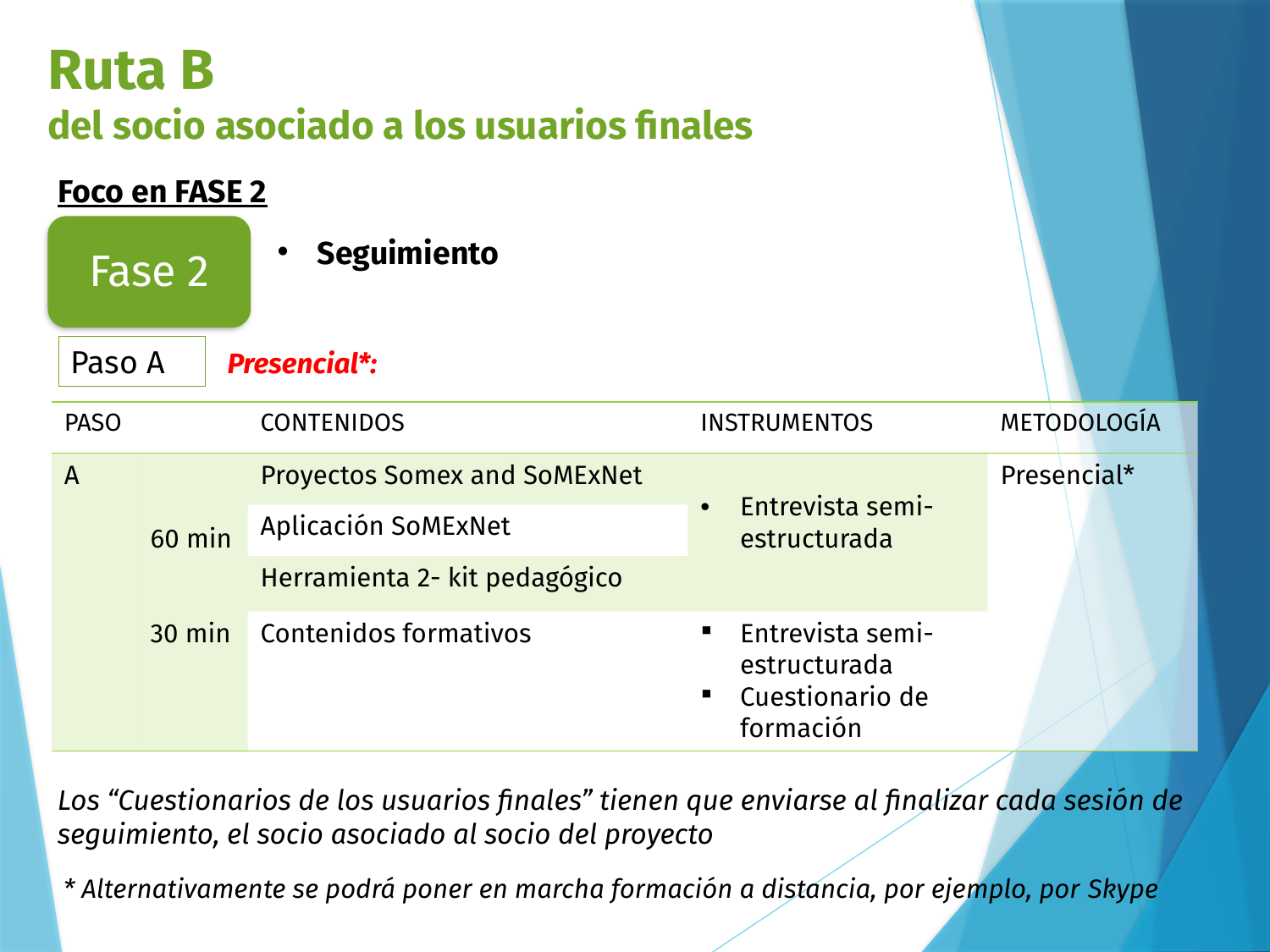

# Ruta B del socio asociado a los usuarios finales
Foco en FASE 2

Fase 2
Seguimiento
Paso A
Presencial*:
| PASO |  | CONTENIDOS | INSTRUMENTOS | METODOLOGÍA |
| --- | --- | --- | --- | --- |
| A | 60 min 30 min | Proyectos Somex and SoMExNet | Entrevista semi-estructurada | Presencial\* |
|  |  | Aplicación SoMExNet |  |  |
|  |  | Herramienta 2- kit pedagógico |  |  |
|  |  | Contenidos formativos | Entrevista semi-estructurada Cuestionario de formación |  |
Los “Cuestionarios de los usuarios finales” tienen que enviarse al finalizar cada sesión de seguimiento, el socio asociado al socio del proyecto
* Alternativamente se podrá poner en marcha formación a distancia, por ejemplo, por Skype